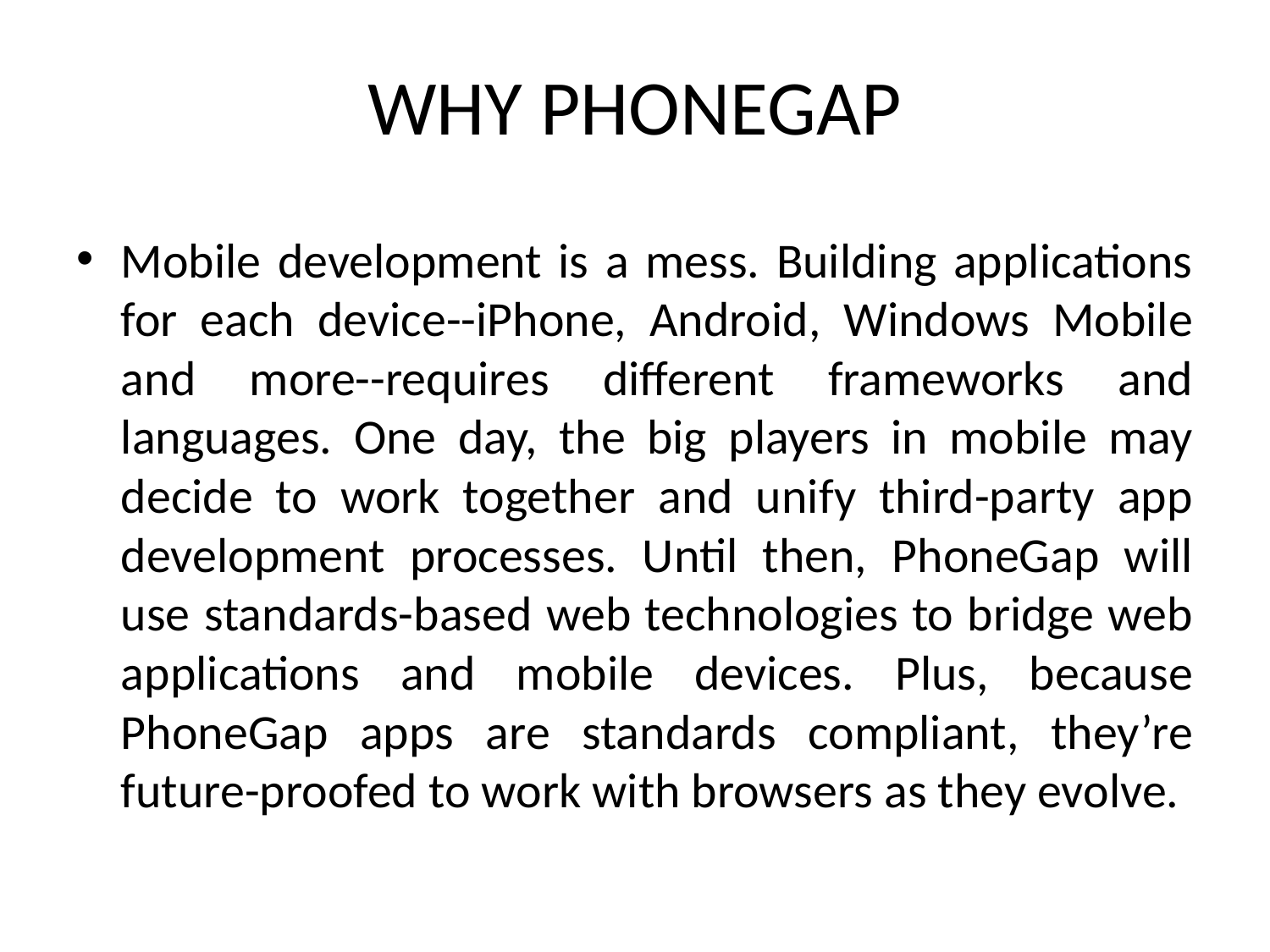

# WHY PHONEGAP
Mobile development is a mess. Building applications for each device--iPhone, Android, Windows Mobile and more--requires different frameworks and languages. One day, the big players in mobile may decide to work together and unify third-party app development processes. Until then, PhoneGap will use standards-based web technologies to bridge web applications and mobile devices. Plus, because PhoneGap apps are standards compliant, they’re future-proofed to work with browsers as they evolve.